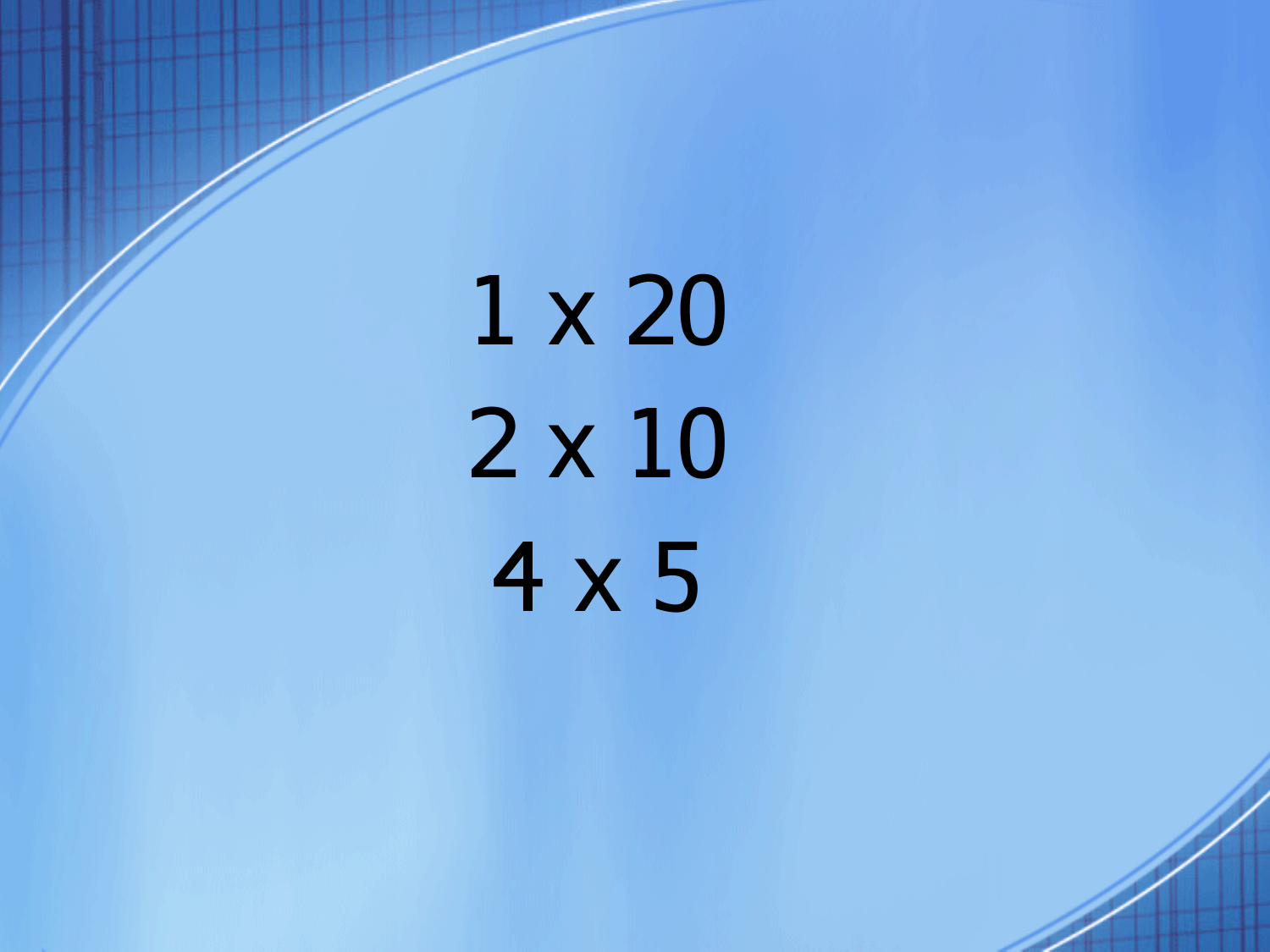

1 x 20
2 x 10
4 x 5